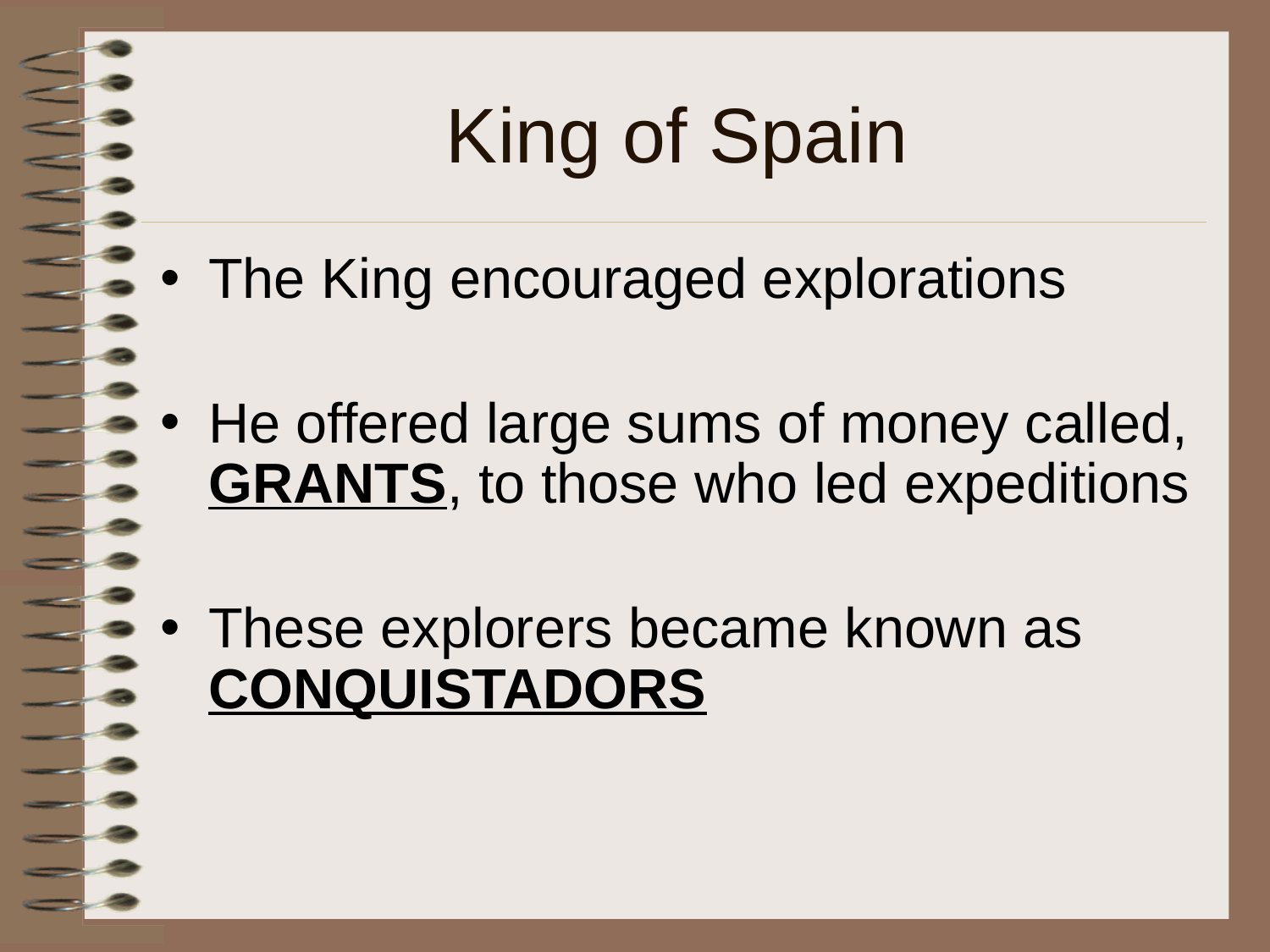

# King of Spain
The King encouraged explorations

He offered large sums of money called, GRANTS, to those who led expeditions

These explorers became known as CONQUISTADORS